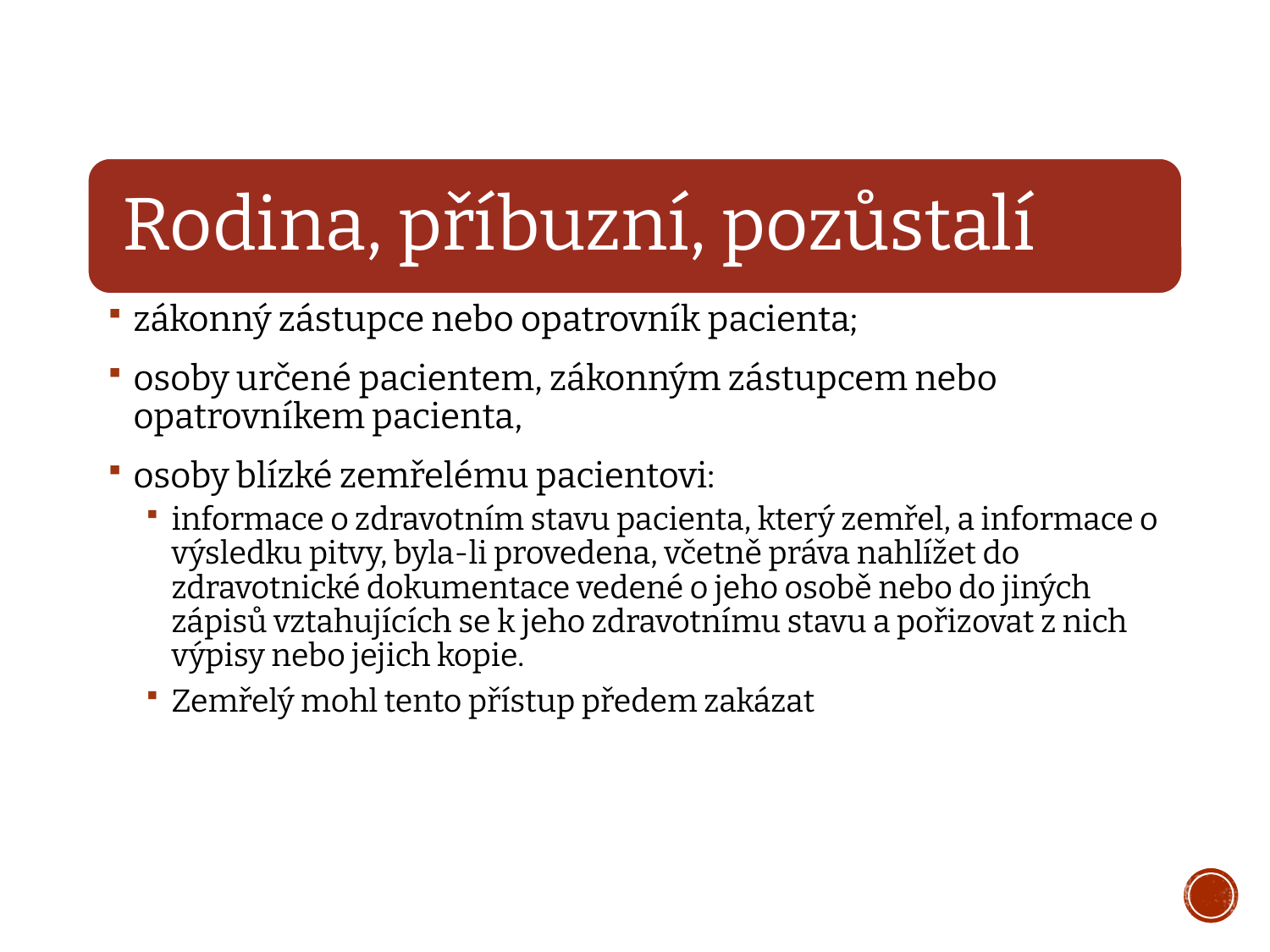

Rodina, příbuzní, pozůstalí
zákonný zástupce nebo opatrovník pacienta;
osoby určené pacientem, zákonným zástupcem nebo opatrovníkem pacienta,
osoby blízké zemřelému pacientovi:
informace o zdravotním stavu pacienta, který zemřel, a informace o výsledku pitvy, byla-li provedena, včetně práva nahlížet do zdravotnické dokumentace vedené o jeho osobě nebo do jiných zápisů vztahujících se k jeho zdravotnímu stavu a pořizovat z nich výpisy nebo jejich kopie.
Zemřelý mohl tento přístup předem zakázat